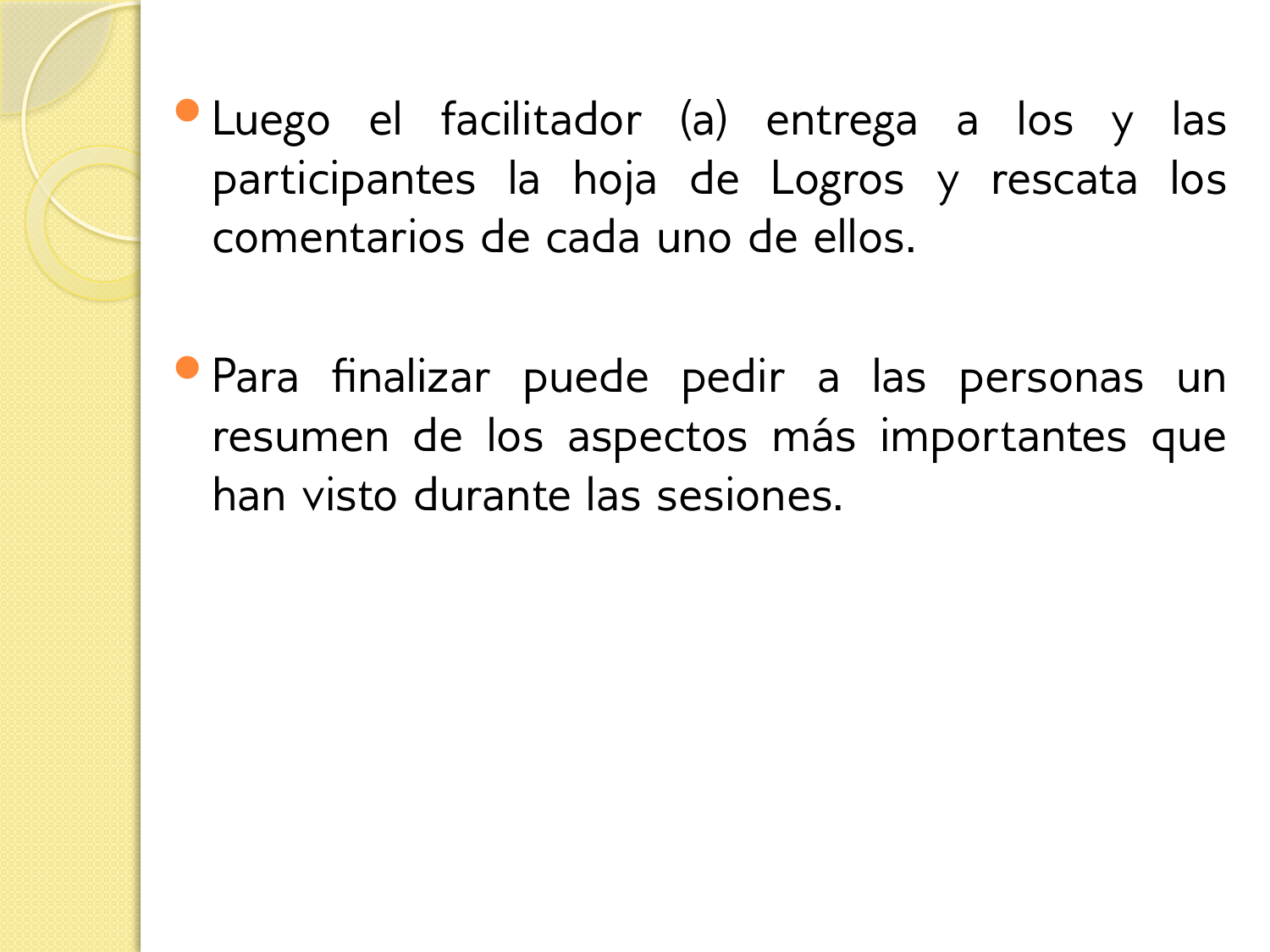

Luego el facilitador (a) entrega a los y las participantes la hoja de Logros y rescata los comentarios de cada uno de ellos.

Para finalizar puede pedir a las personas un resumen de los aspectos más importantes que han visto durante las sesiones.